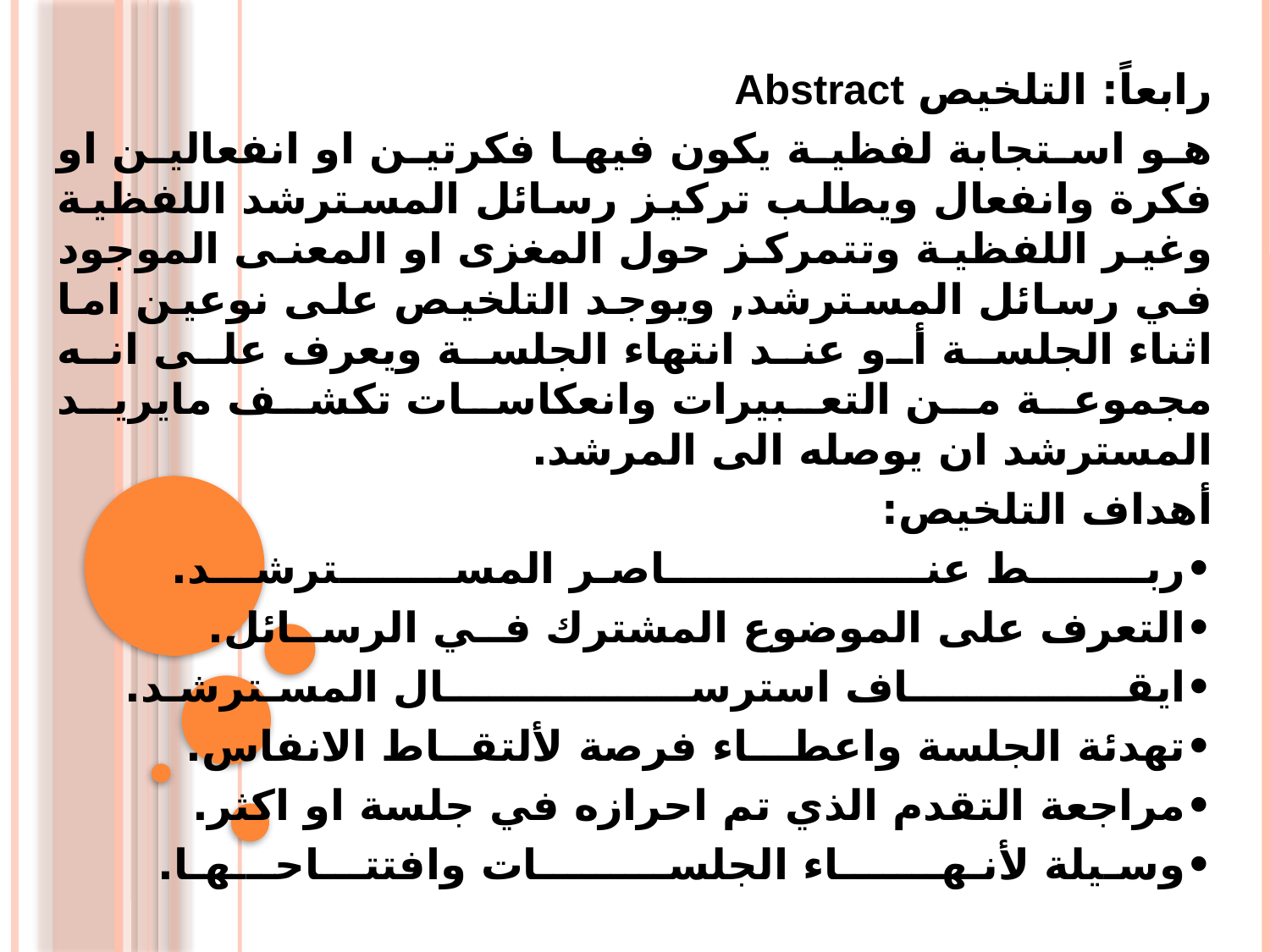

رابعاً: التلخيص Abstract
هو استجابة لفظية يكون فيها فكرتين او انفعالين او فكرة وانفعال ويطلب تركيز رسائل المسترشد اللفظية وغير اللفظية وتتمركز حول المغزى او المعنى الموجود في رسائل المسترشد, ويوجد التلخيص على نوعين اما اثناء الجلسة أو عند انتهاء الجلسة ويعرف على انه مجموعة من التعبيرات وانعكاسات تكشف مايريد المسترشد ان يوصله الى المرشد.
أهداف التلخيص:
•	ربــــــــط عنــــــــــــــــــاصـر المســــــــترشـــد.
•	التعرف على الموضوع المشترك فــي الرســائل.
•	ايقـــــــــــــــاف استرســـــــــــــــــال المسـترشـد.
•	تهدئة الجلسة واعطـــاء فرصة لألتقــاط الانفاس.
•	مراجعة التقدم الذي تم احرازه في جلسة او اكثر.
•	وسـيلة لأنـهـــــــاء الجلســـــــــات وافتتـــاحـــهـا.